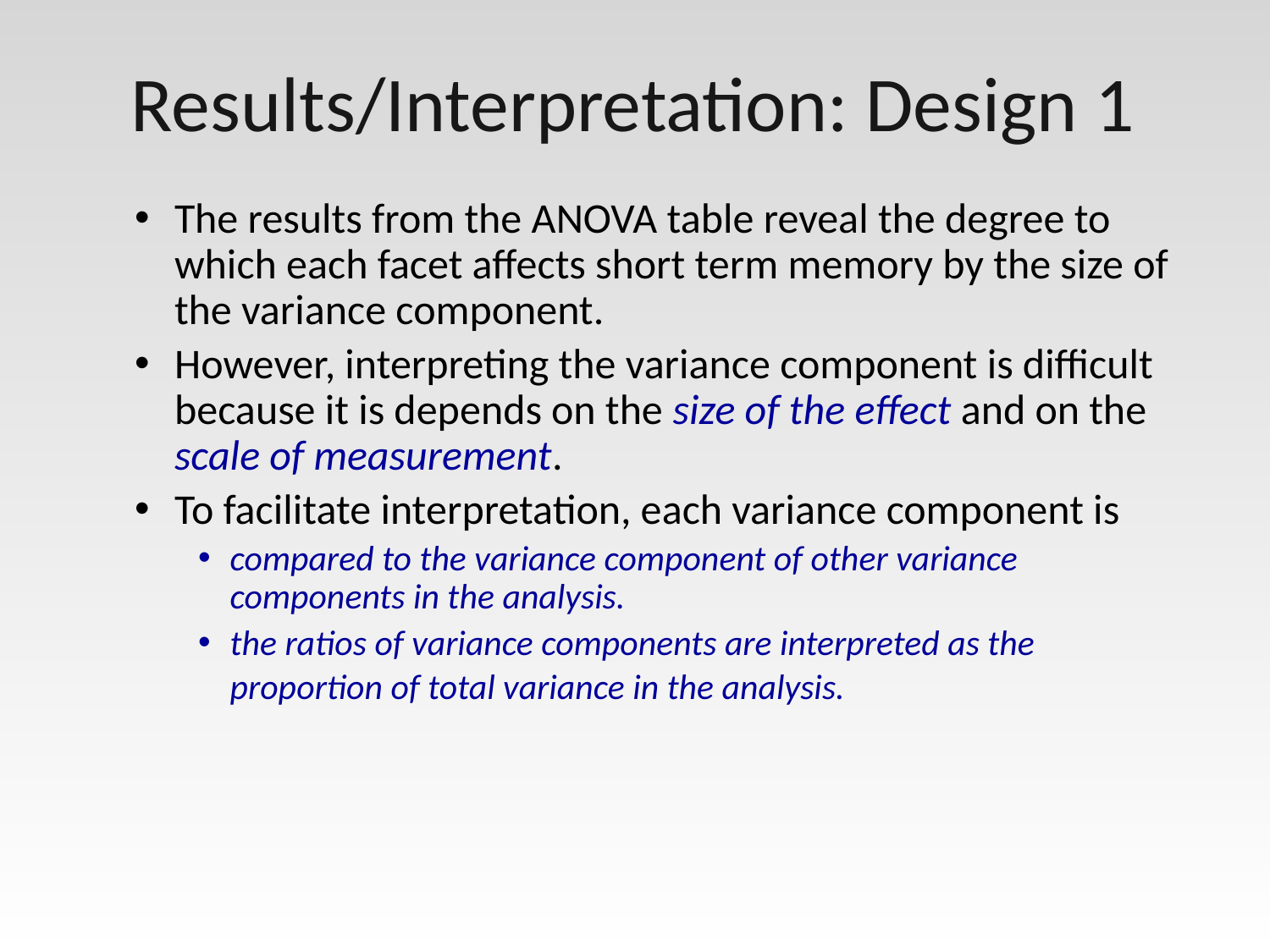

# Results/Interpretation: Design 1
The results from the ANOVA table reveal the degree to which each facet affects short term memory by the size of the variance component.
However, interpreting the variance component is difficult because it is depends on the size of the effect and on the scale of measurement.
To facilitate interpretation, each variance component is
compared to the variance component of other variance components in the analysis.
the ratios of variance components are interpreted as the proportion of total variance in the analysis.